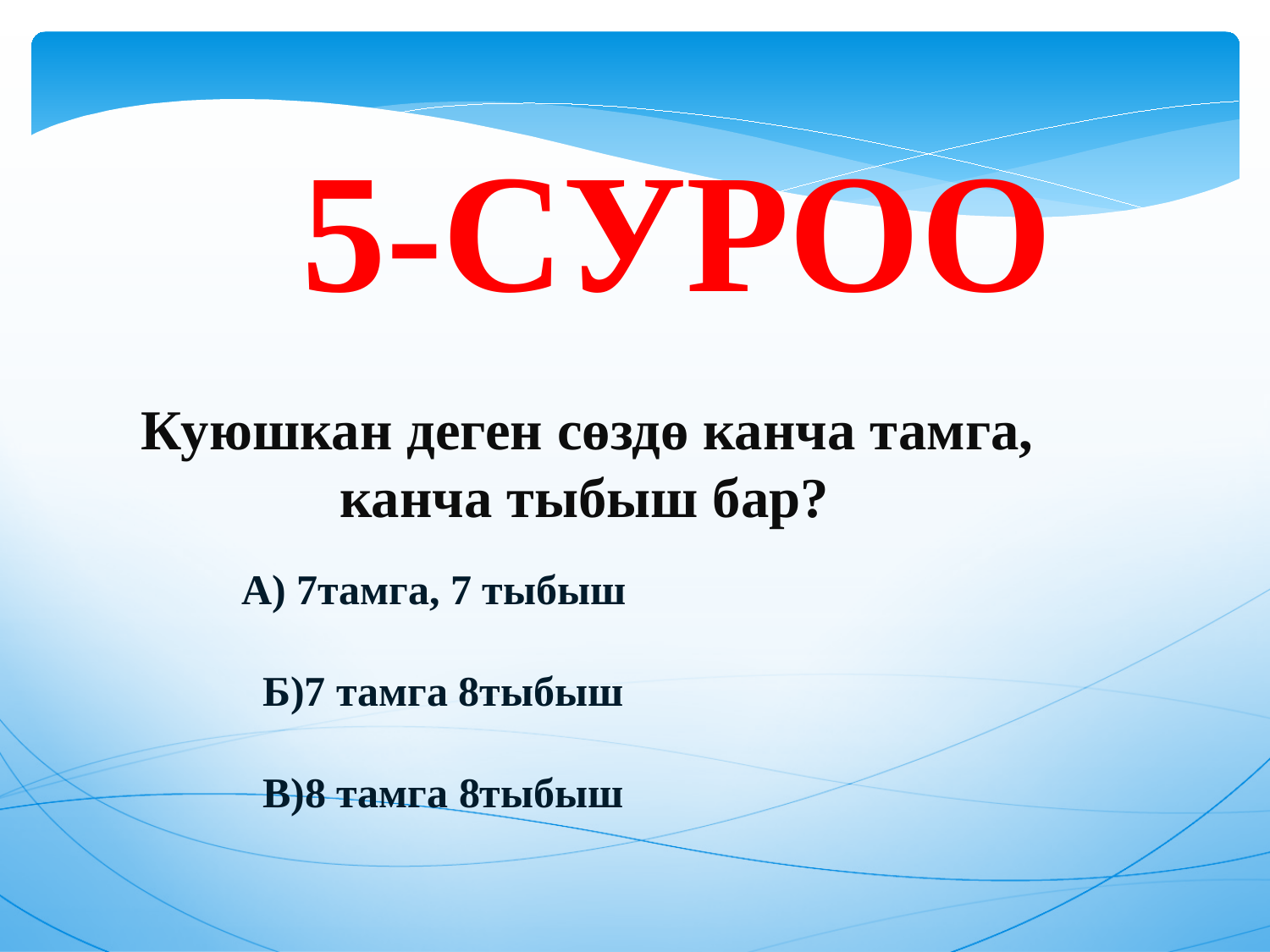

5-СУРОО
Куюшкан деген сөздө канча тамга,
              канча тыбыш бар?
       А) 7тамга, 7 тыбыш

         Б)7 тамга 8тыбыш

         В)8 тамга 8тыбыш